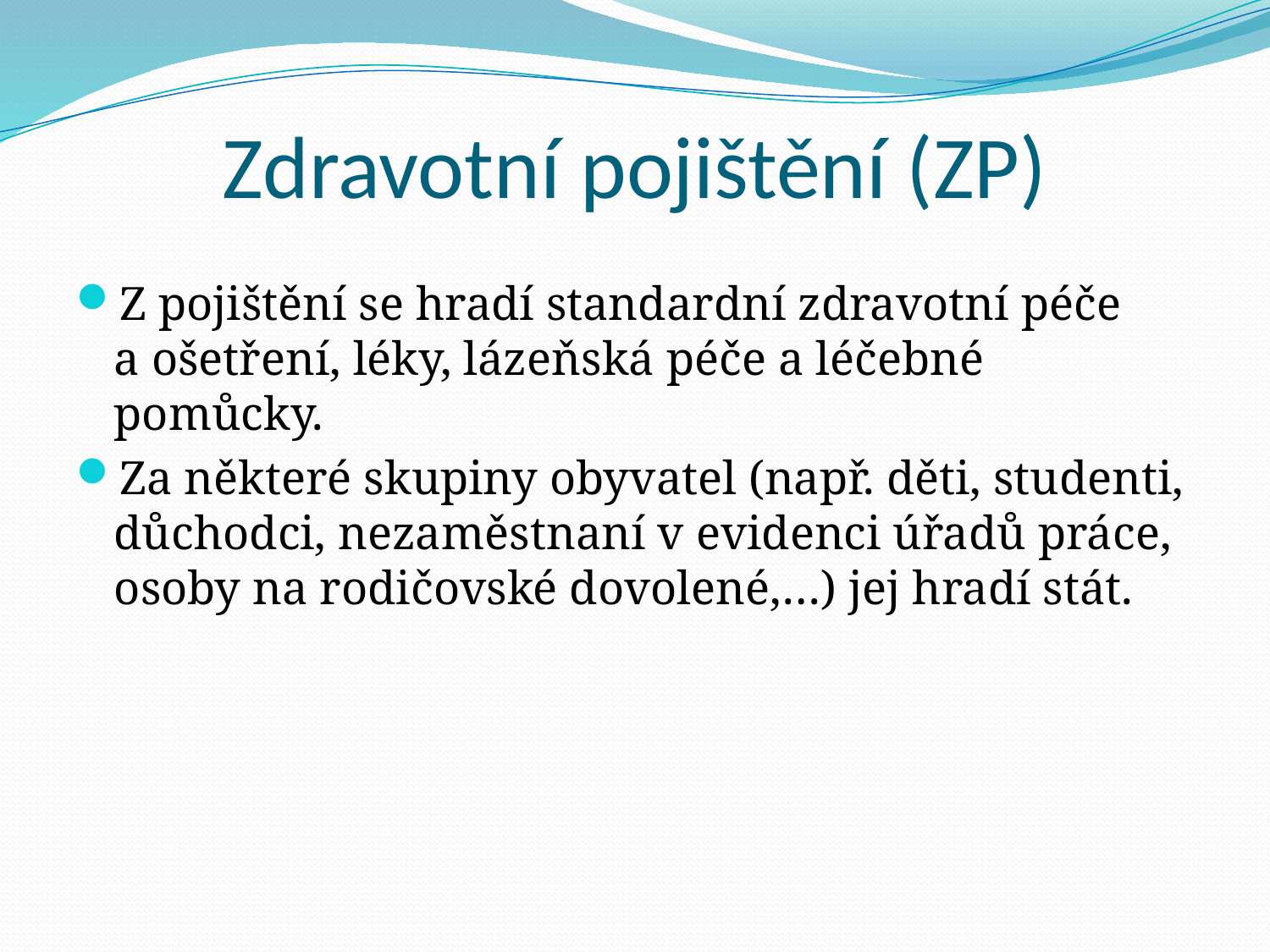

# Zdravotní pojištění (ZP)
Z pojištění se hradí standardní zdravotní péče
a ošetření, léky, lázeňská péče a léčebné pomůcky.
Za některé skupiny obyvatel (např. děti, studenti, důchodci, nezaměstnaní v evidenci úřadů práce, osoby na rodičovské dovolené,…) jej hradí stát.